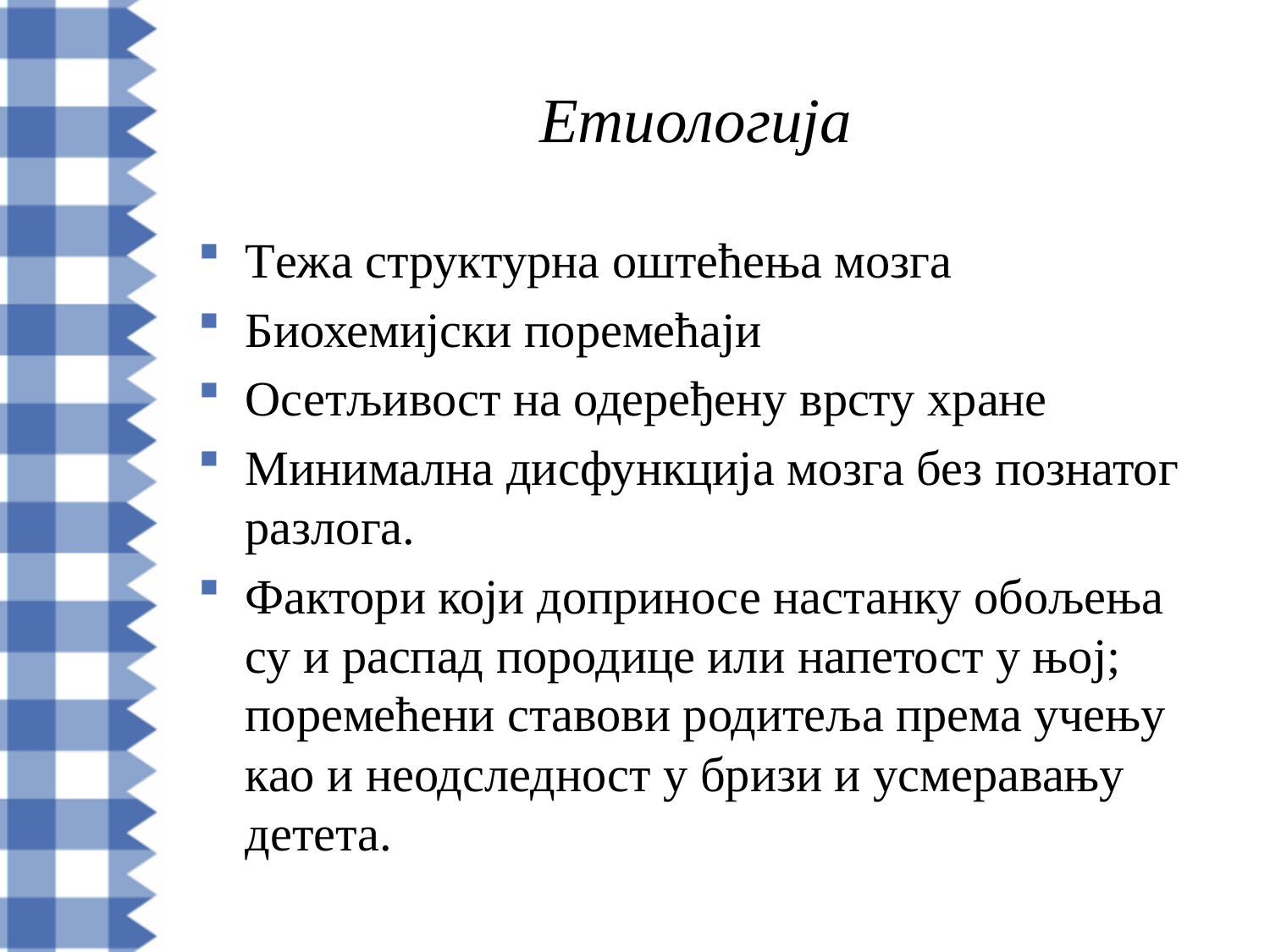

# Етиологија
Тежа структурна оштећења мозга
Биохемијски поремећаји
Осетљивост на одеређену врсту хране
Минимална дисфункција мозга без познатог разлога.
Фактори који доприносе настанку обољења су и распад породице или напетост у њој; поремећени ставови родитеља према учењу као и неодследност у бризи и усмеравању детета.